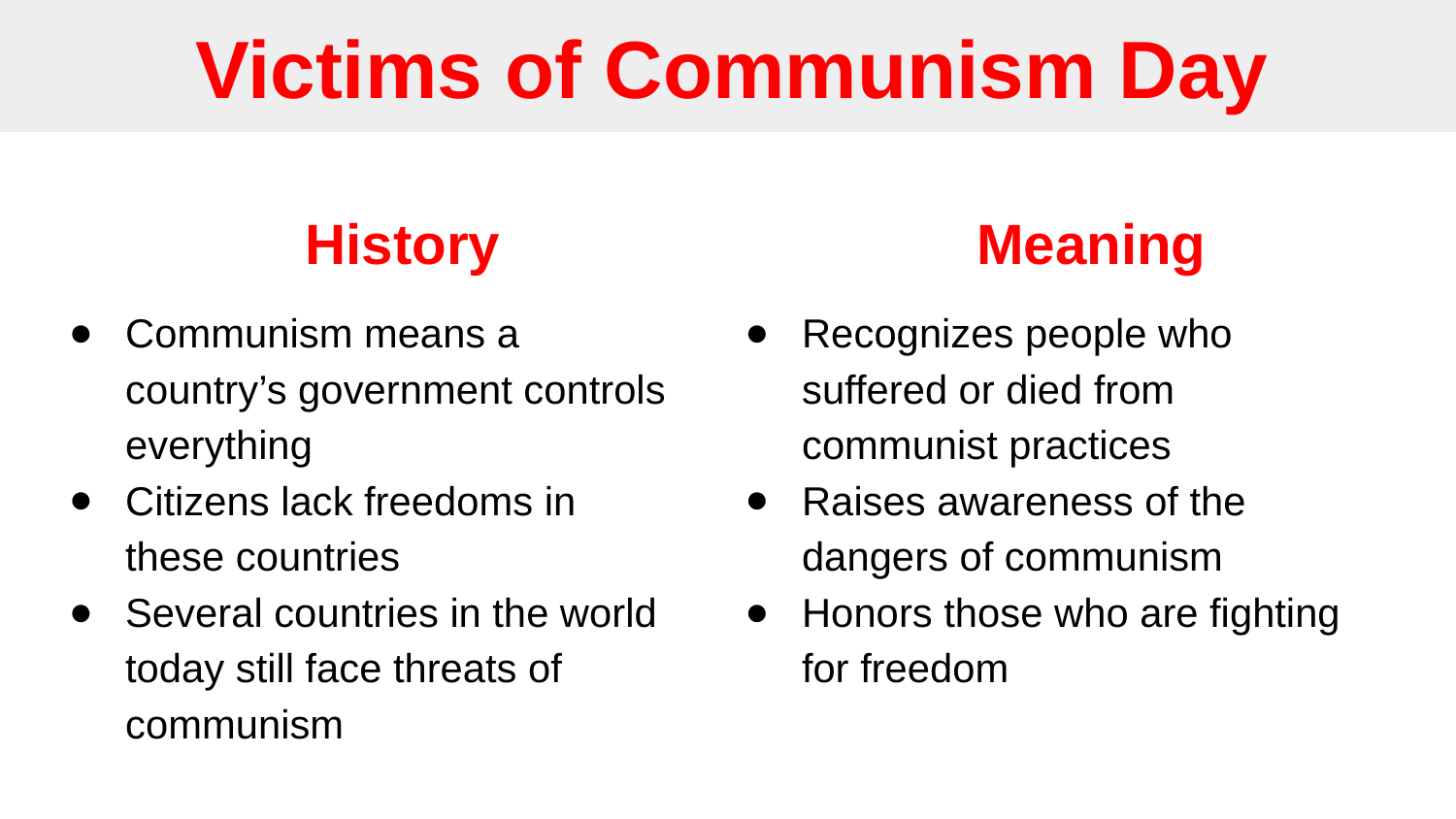

# Victims of Communism Day
History
Communism means a country’s government controls everything
Citizens lack freedoms in these countries
Several countries in the world today still face threats of communism
Meaning
Recognizes people who suffered or died from communist practices
Raises awareness of the dangers of communism
Honors those who are fighting for freedom